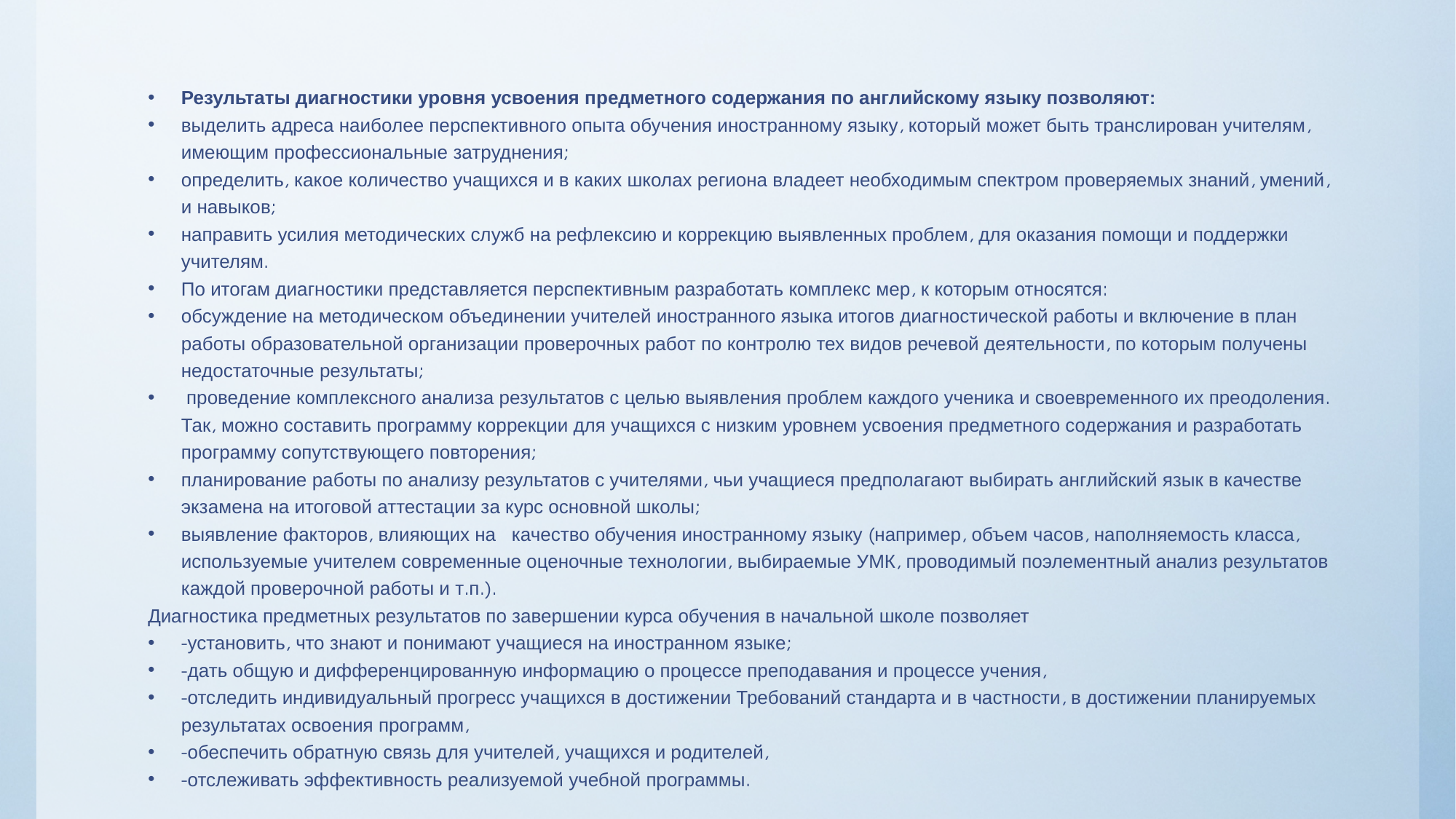

#
Результаты диагностики уровня усвоения предметного содержания по английскому языку позволяют:
выделить адреса наиболее перспективного опыта обучения иностранному языку, который может быть транслирован учителям, имеющим профессиональные затруднения;
определить, какое количество учащихся и в каких школах региона владеет необходимым спектром проверяемых знаний, умений, и навыков;
направить усилия методических служб на рефлексию и коррекцию выявленных проблем, для оказания помощи и поддержки учителям.
По итогам диагностики представляется перспективным разработать комплекс мер, к которым относятся:
обсуждение на методическом объединении учителей иностранного языка итогов диагностической работы и включение в план работы образовательной организации проверочных работ по контролю тех видов речевой деятельности, по которым получены недостаточные результаты;
 проведение комплексного анализа результатов с целью выявления проблем каждого ученика и своевременного их преодоления. Так, можно составить программу коррекции для учащихся с низким уровнем усвоения предметного содержания и разработать программу сопутствующего повторения;
планирование работы по анализу результатов с учителями, чьи учащиеся предполагают выбирать английский язык в качестве экзамена на итоговой аттестации за курс основной школы;
выявление факторов, влияющих на   качество обучения иностранному языку (например, объем часов, наполняемость класса, используемые учителем современные оценочные технологии, выбираемые УМК, проводимый поэлементный анализ результатов каждой проверочной работы и т.п.).
Диагностика предметных результатов по завершении курса обучения в начальной школе позволяет
-установить, что знают и понимают учащиеся на иностранном языке;
-дать общую и дифференцированную информацию о процессе преподавания и процессе учения,
-отследить индивидуальный прогресс учащихся в достижении Требований стандарта и в частности, в достижении планируемых результатах освоения программ,
-обеспечить обратную связь для учителей, учащихся и родителей,
-отслеживать эффективность реализуемой учебной программы.